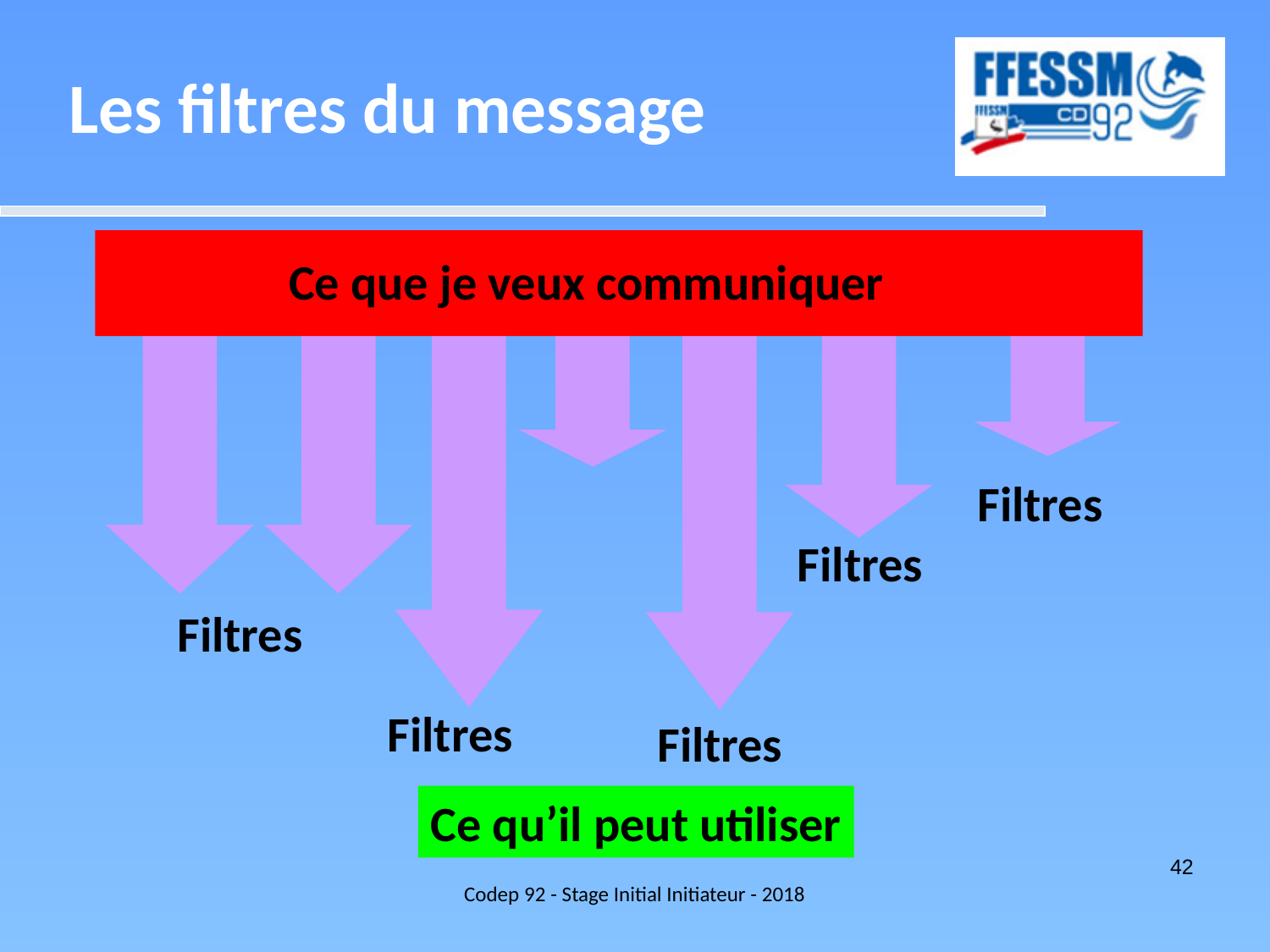

Les filtres du message

Ce que je veux communiquer

Filtres
Filtres
Filtres
Filtres
Filtres
Ce qu’il peut utiliser
42
Codep 92 - Stage Initial Initiateur - 2018